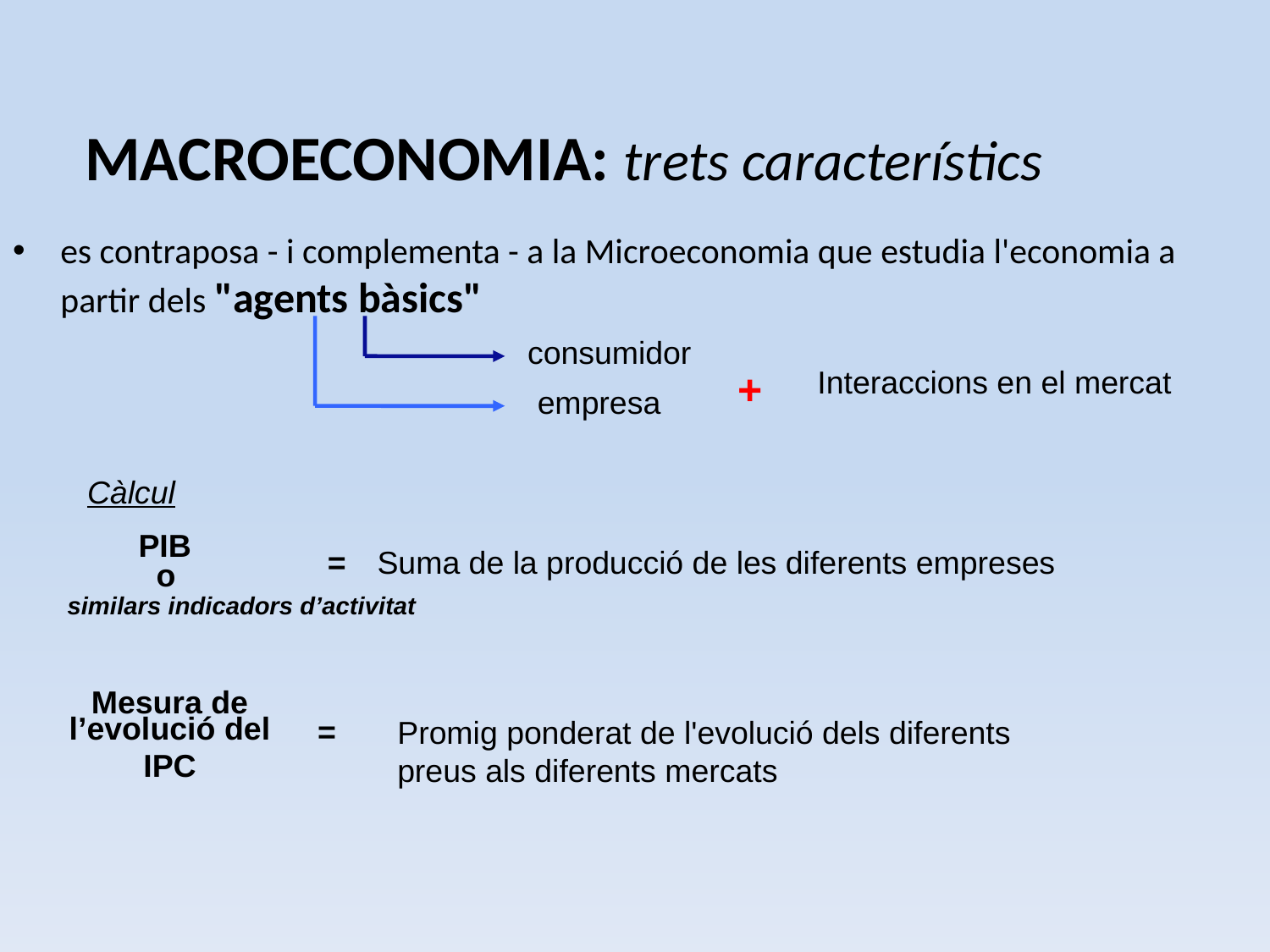

# MACROECONOMIA: trets característics
es contraposa - i complementa - a la Microeconomia que estudia l'economia a partir dels "agents bàsics"

consumidor

+

Interaccions en el mercat
empresa

Càlcul

        PIB
          o
similars indicadors d’activitat
=
Suma de la producció de les diferents empreses
Mesura de l’evolució del
IPC
=
Promig ponderat de l'evolució dels diferents preus als diferents mercats